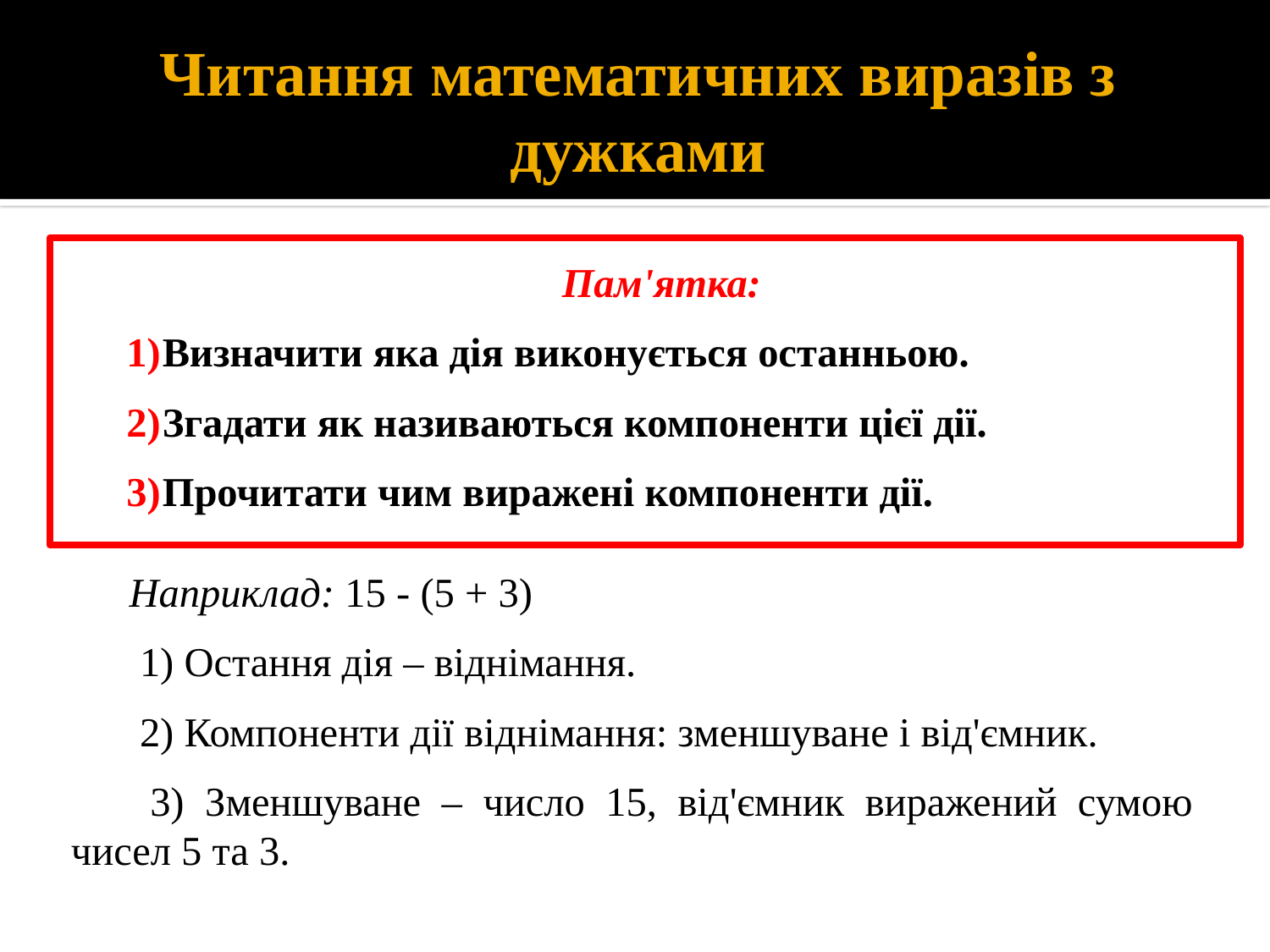

# Читання математичних виразів з дужками

Пам'ятка:
Визначити яка дія виконується останньою.
Згадати як називаються компоненти цієї дії.
Прочитати чим виражені компоненти дії.
Наприклад: 15 - (5 + 3)
 1) Остання дія – віднімання.
 2) Компоненти дії віднімання: зменшуване і від'ємник.
 3) Зменшуване – число 15, від'ємник виражений сумою чисел 5 та 3.